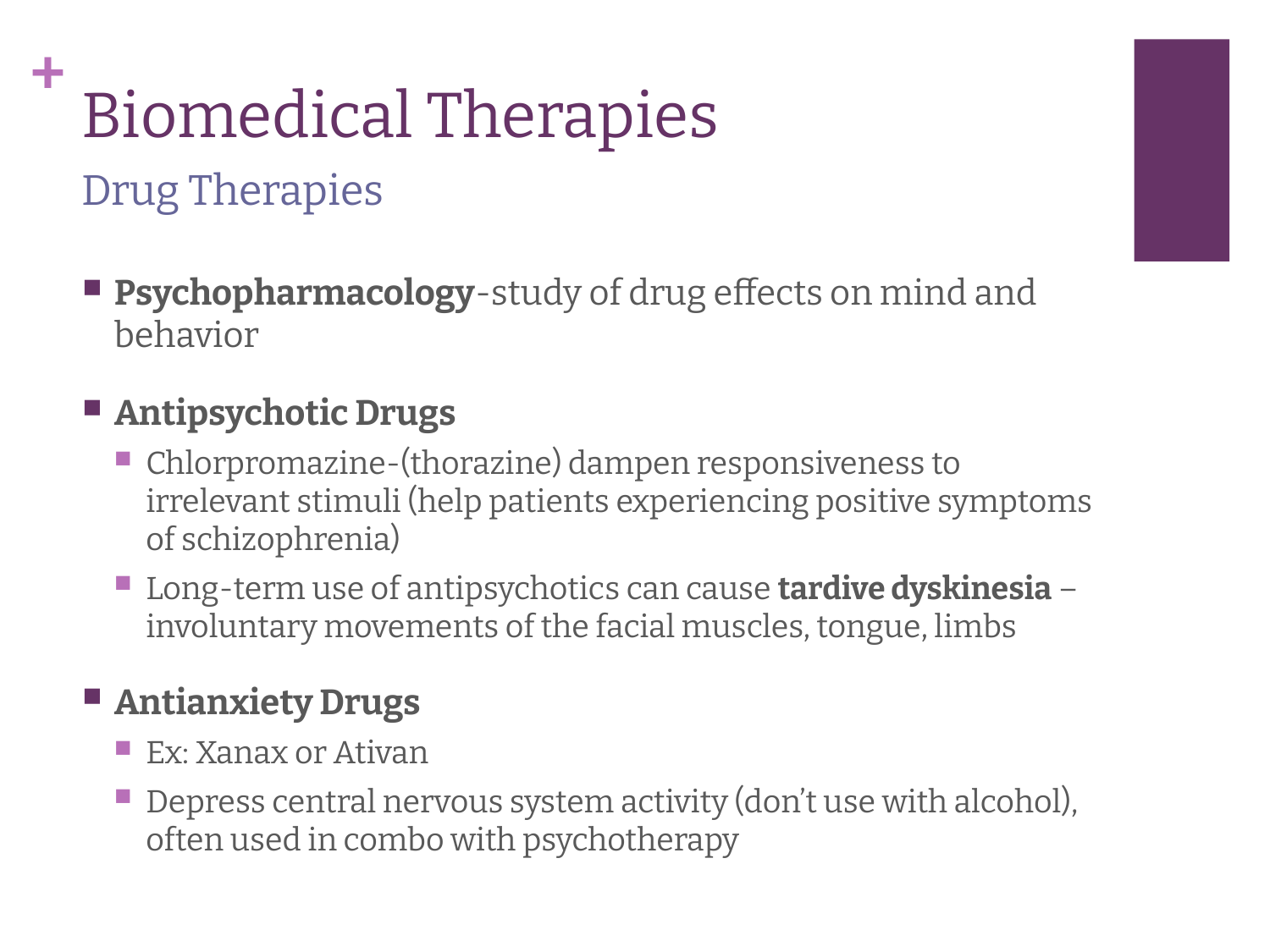

# Biomedical Therapies
Drug Therapies
Psychopharmacology-study of drug effects on mind and behavior
Antipsychotic Drugs
Chlorpromazine-(thorazine) dampen responsiveness to irrelevant stimuli (help patients experiencing positive symptoms of schizophrenia)
Long-term use of antipsychotics can cause tardive dyskinesia – involuntary movements of the facial muscles, tongue, limbs
Antianxiety Drugs
Ex: Xanax or Ativan
Depress central nervous system activity (don’t use with alcohol), often used in combo with psychotherapy